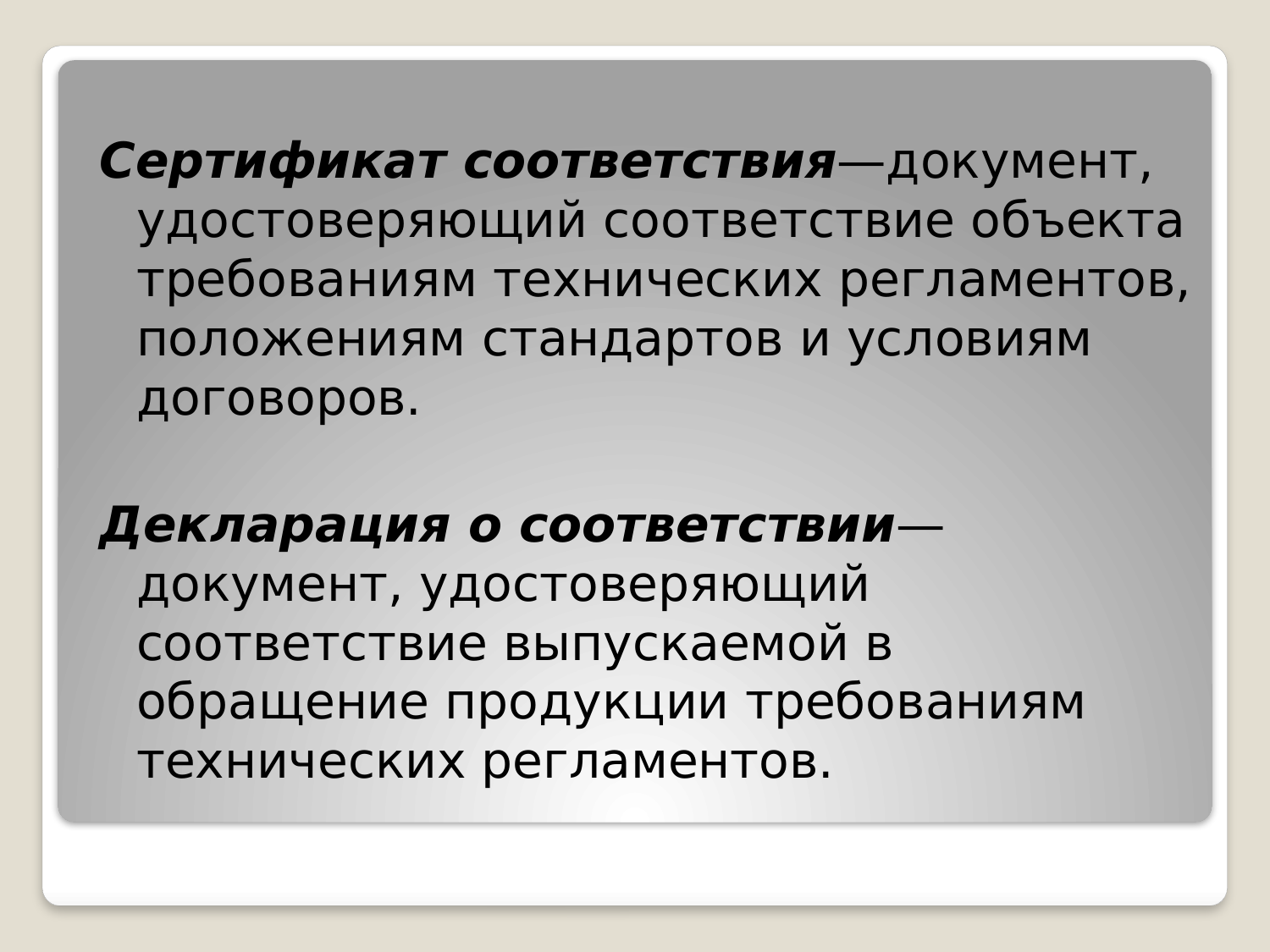

Сертификат соответствия—документ, удостоверяющий соответствие объекта требованиям технических регламентов, положениям стандартов и условиям договоров.

Декларация о соответствии—документ, удостоверяющий соответствие выпускаемой в обращение продукции требованиям технических регламентов.